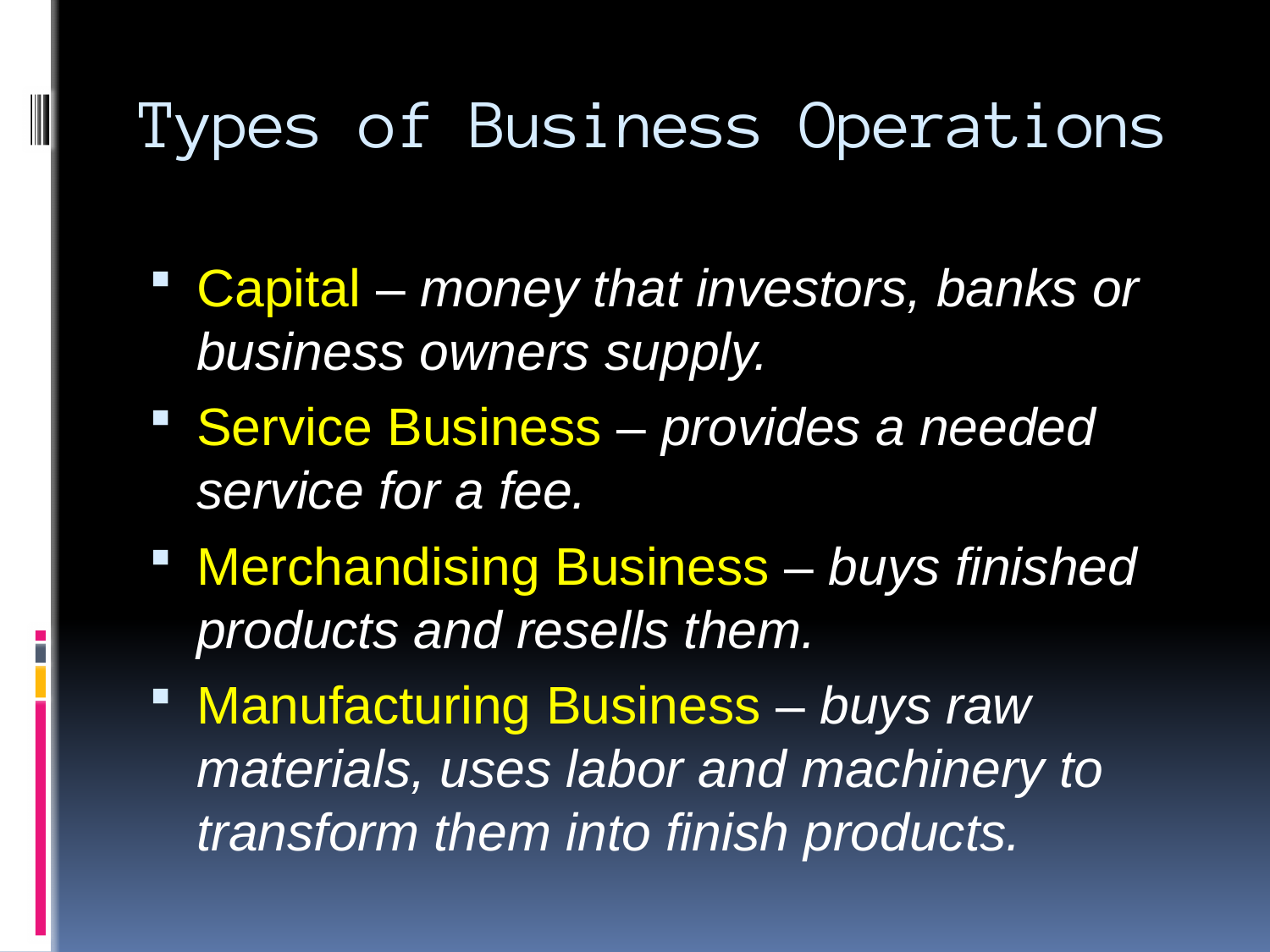

# Types of Business Operations
Capital – money that investors, banks or business owners supply.
Service Business – provides a needed service for a fee.
Merchandising Business – buys finished products and resells them.
Manufacturing Business – buys raw materials, uses labor and machinery to transform them into finish products.